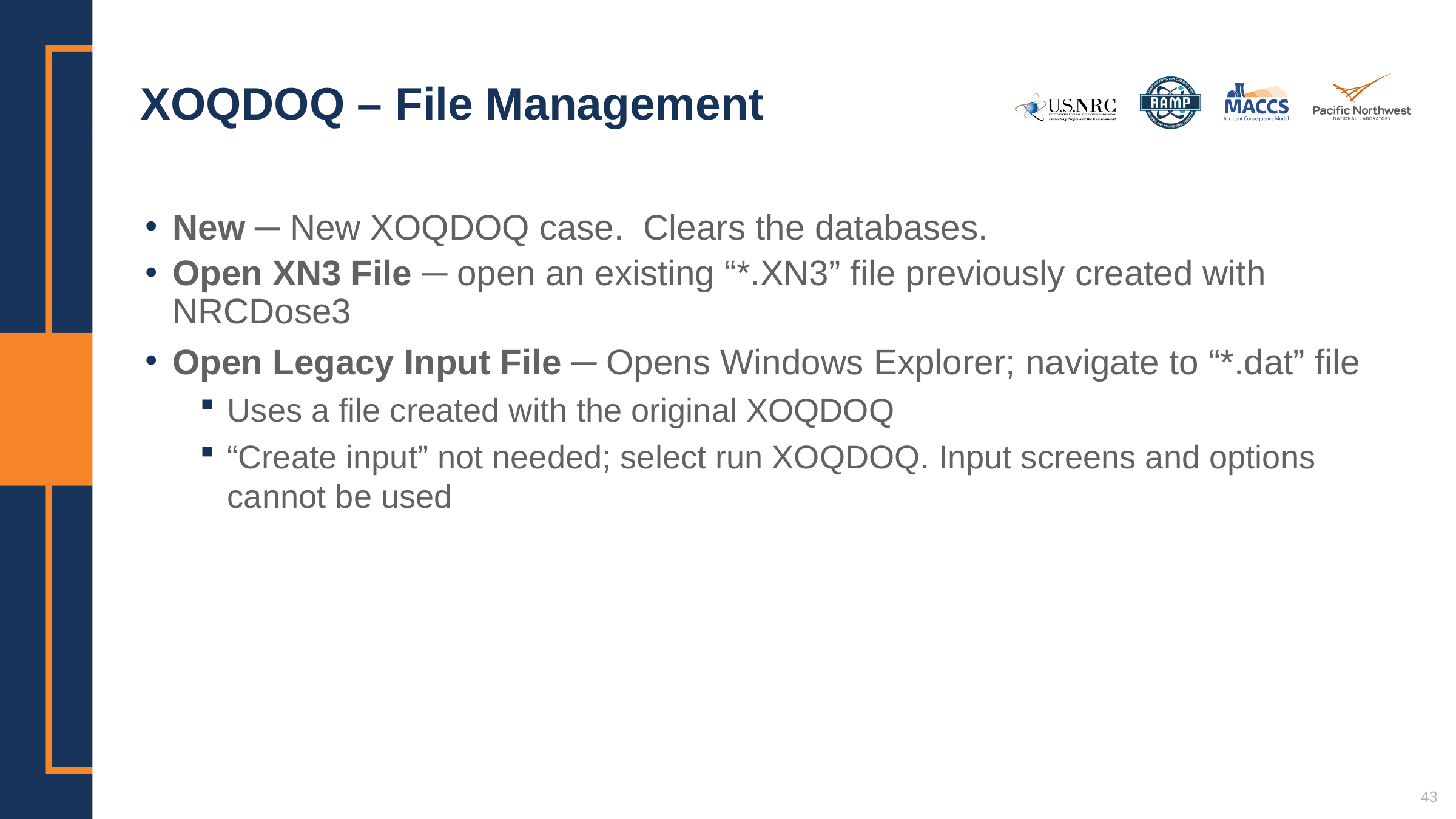

# XOQDOQ – File Management
New ─ New XOQDOQ case.  Clears the databases.
Open XN3 File ─ open an existing “*.XN3” file previously created with NRCDose3
Open Legacy Input File ─ Opens Windows Explorer; navigate to “*.dat” file
Uses a file created with the original XOQDOQ
“Create input” not needed; select run XOQDOQ. Input screens and options cannot be used

43